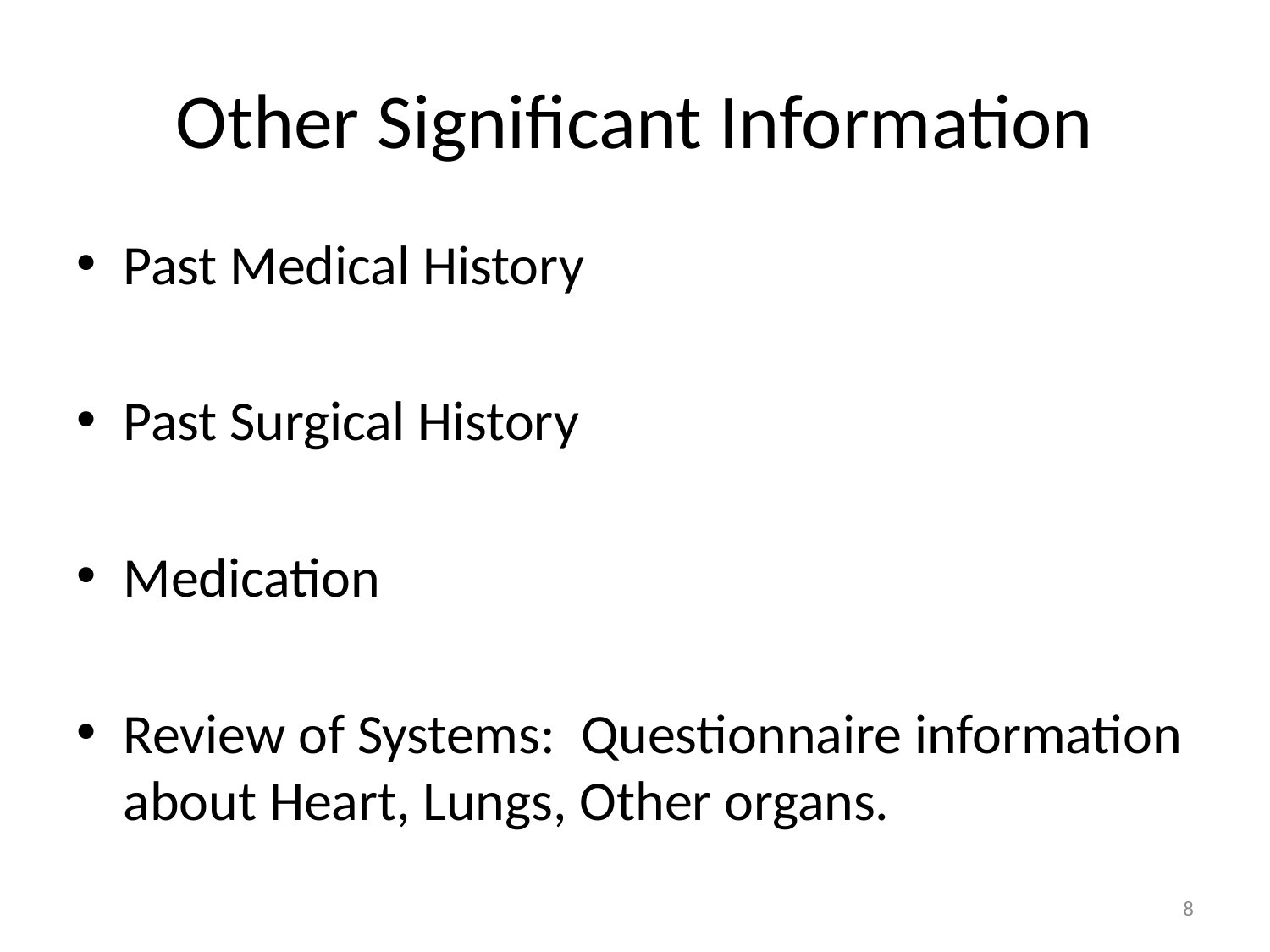

# Other Significant Information
Past Medical History

Past Surgical History

Medication

Review of Systems:  Questionnaire information about Heart, Lungs, Other organs.

8